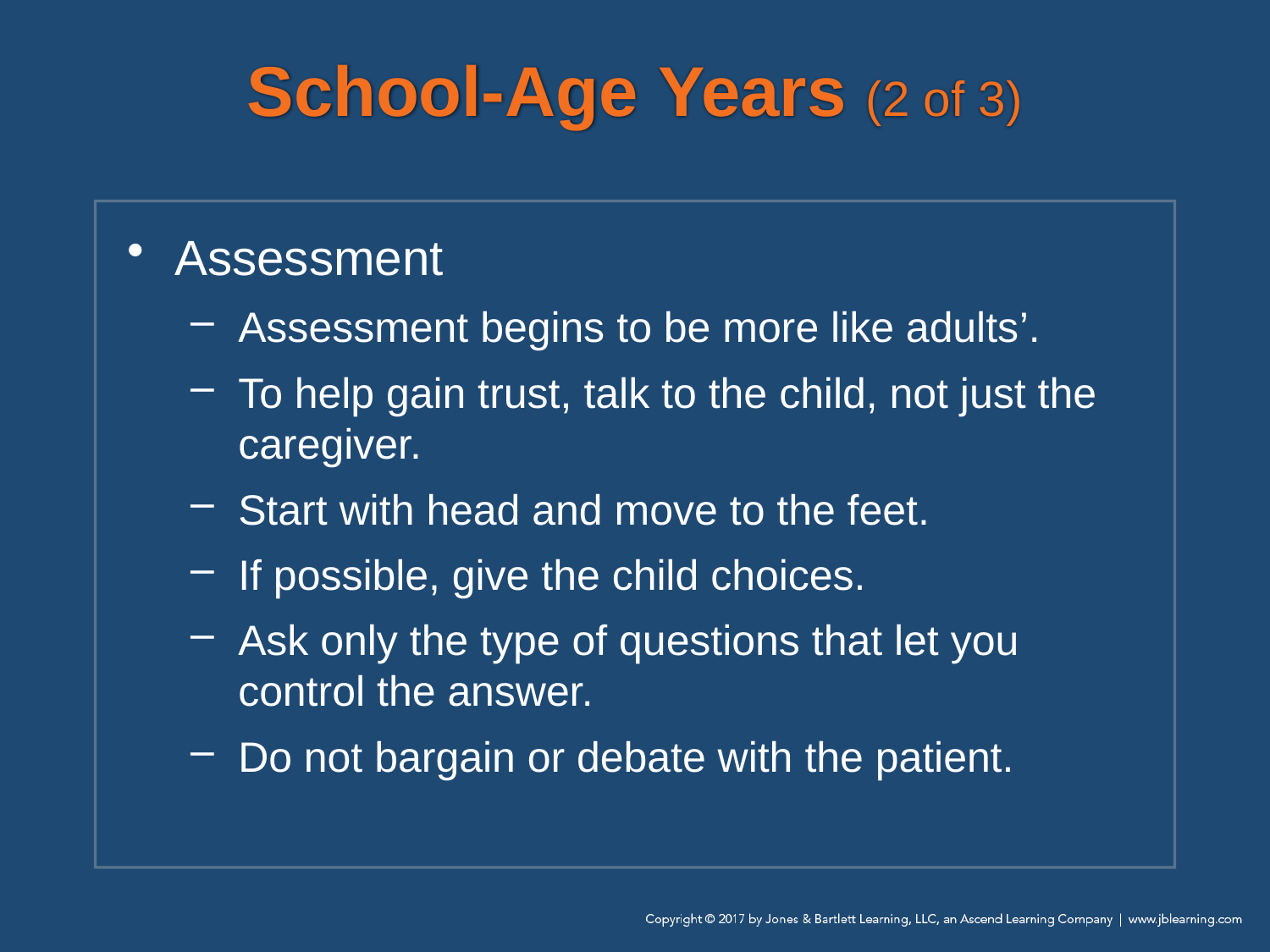

# School-Age Years (2 of 3)
Assessment
Assessment begins to be more like adults’.
To help gain trust, talk to the child, not just the caregiver.
Start with head and move to the feet.
If possible, give the child choices.
Ask only the type of questions that let you control the answer.
Do not bargain or debate with the patient.